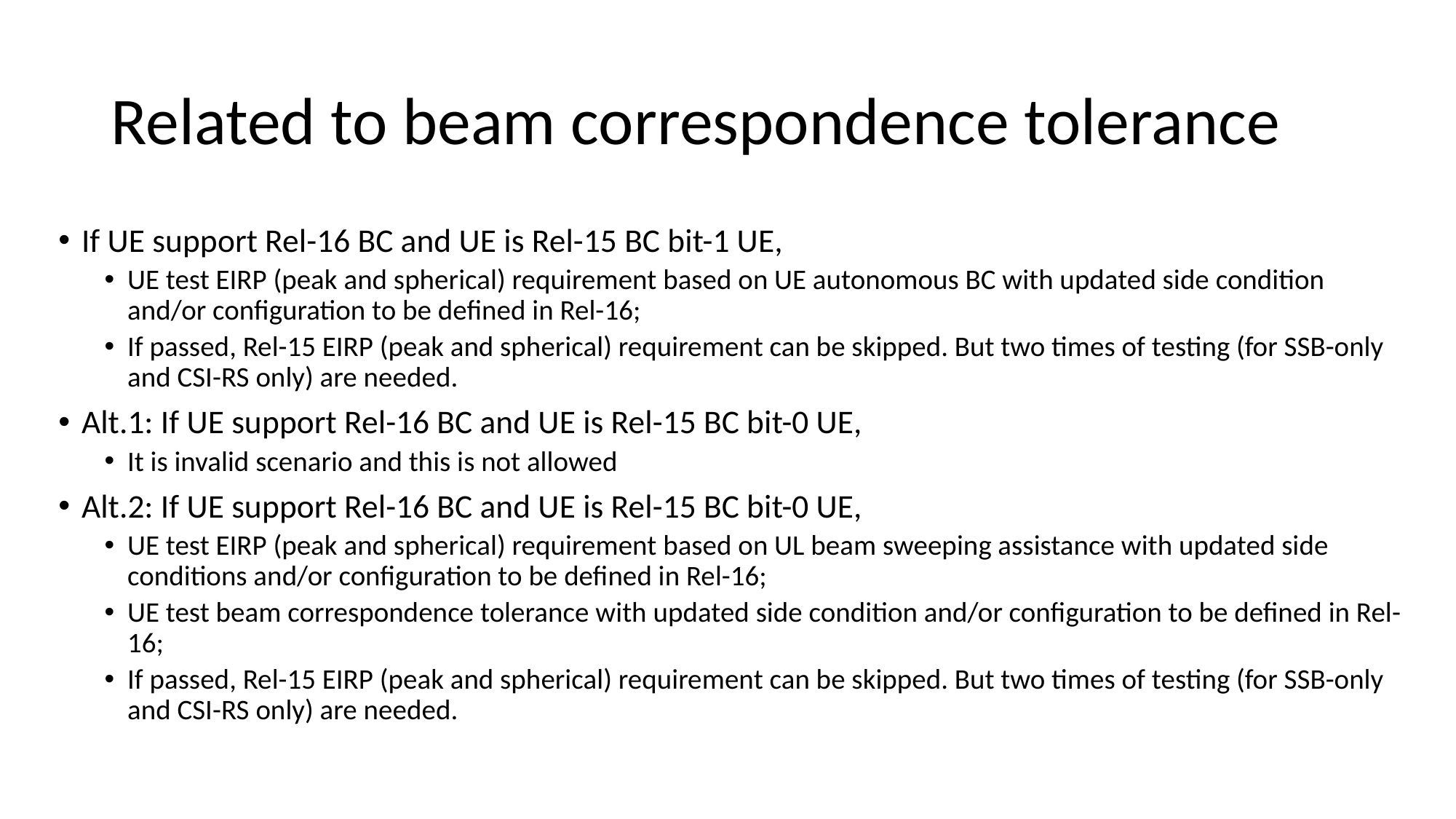

# Related to beam correspondence tolerance
If UE support Rel-16 BC and UE is Rel-15 BC bit-1 UE,
UE test EIRP (peak and spherical) requirement based on UE autonomous BC with updated side condition and/or configuration to be defined in Rel-16;
If passed, Rel-15 EIRP (peak and spherical) requirement can be skipped. But two times of testing (for SSB-only and CSI-RS only) are needed.
Alt.1: If UE support Rel-16 BC and UE is Rel-15 BC bit-0 UE,
It is invalid scenario and this is not allowed
Alt.2: If UE support Rel-16 BC and UE is Rel-15 BC bit-0 UE,
UE test EIRP (peak and spherical) requirement based on UL beam sweeping assistance with updated side conditions and/or configuration to be defined in Rel-16;
UE test beam correspondence tolerance with updated side condition and/or configuration to be defined in Rel-16;
If passed, Rel-15 EIRP (peak and spherical) requirement can be skipped. But two times of testing (for SSB-only and CSI-RS only) are needed.